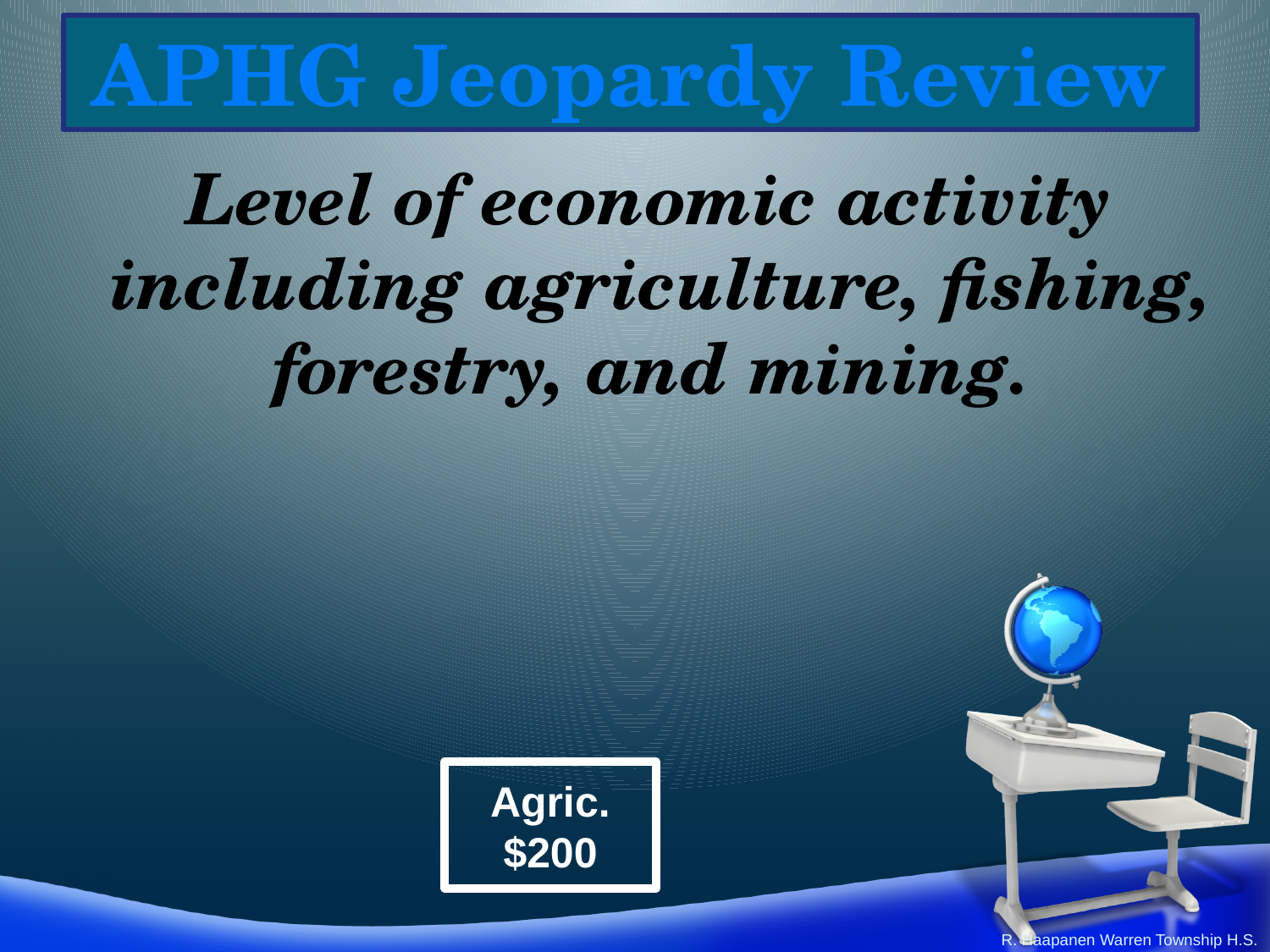

Level of economic activity including agriculture, fishing, forestry, and mining.
Agric.
$200
R. Haapanen Warren Township H.S.